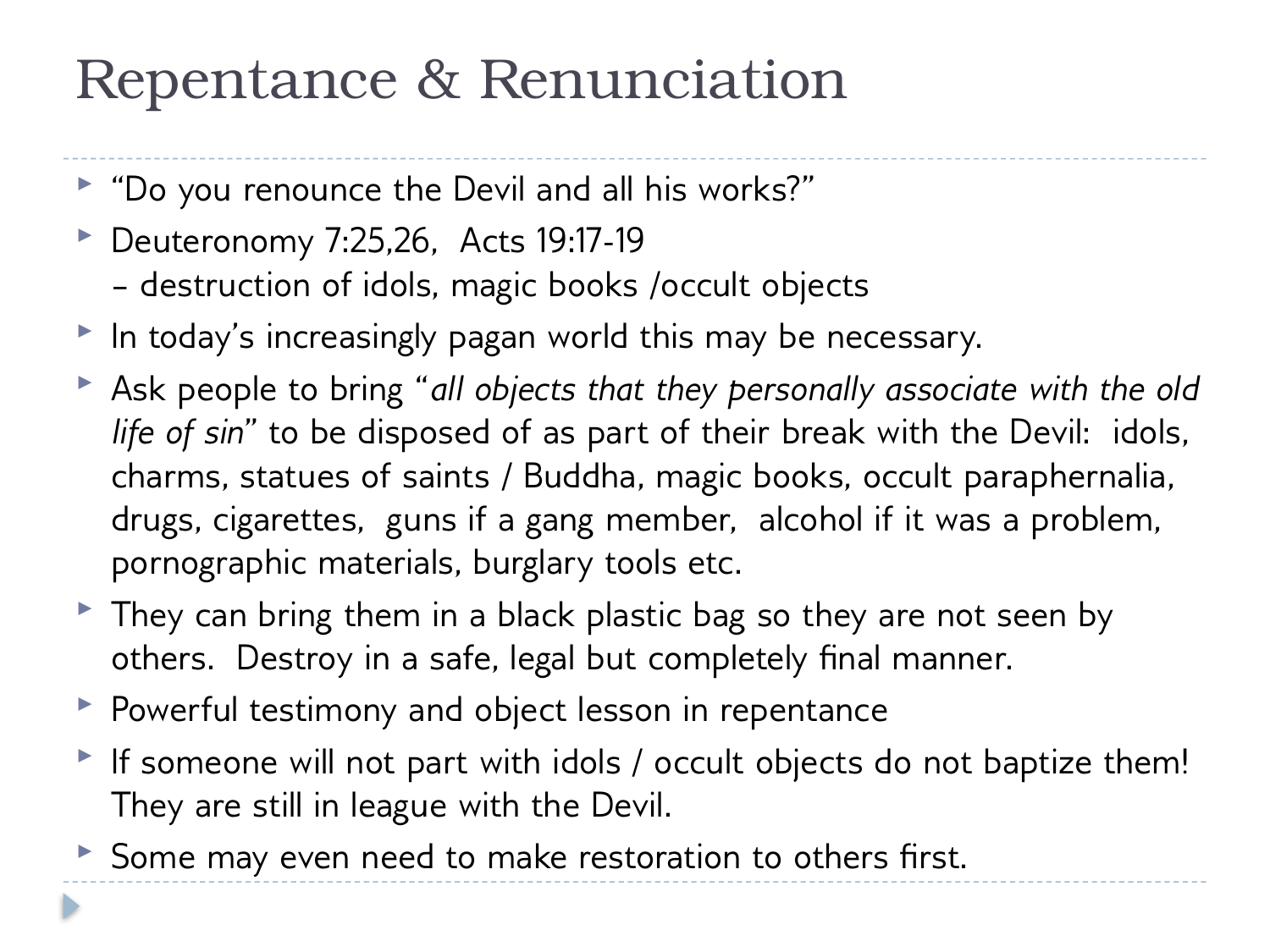

# Repentance & Renunciation
“Do you renounce the Devil and all his works?”
Deuteronomy 7:25,26,  Acts 19:17-19
– destruction of idols, magic books /occult objects
In today’s increasingly pagan world this may be necessary.
Ask people to bring “all objects that they personally associate with the old life of sin” to be disposed of as part of their break with the Devil:  idols, charms, statues of saints / Buddha, magic books, occult paraphernalia,  drugs, cigarettes,  guns if a gang member,  alcohol if it was a problem, pornographic materials, burglary tools etc.
They can bring them in a black plastic bag so they are not seen by others.  Destroy in a safe, legal but completely final manner.
Powerful testimony and object lesson in repentance
If someone will not part with idols / occult objects do not baptize them!  They are still in league with the Devil.
Some may even need to make restoration to others first.